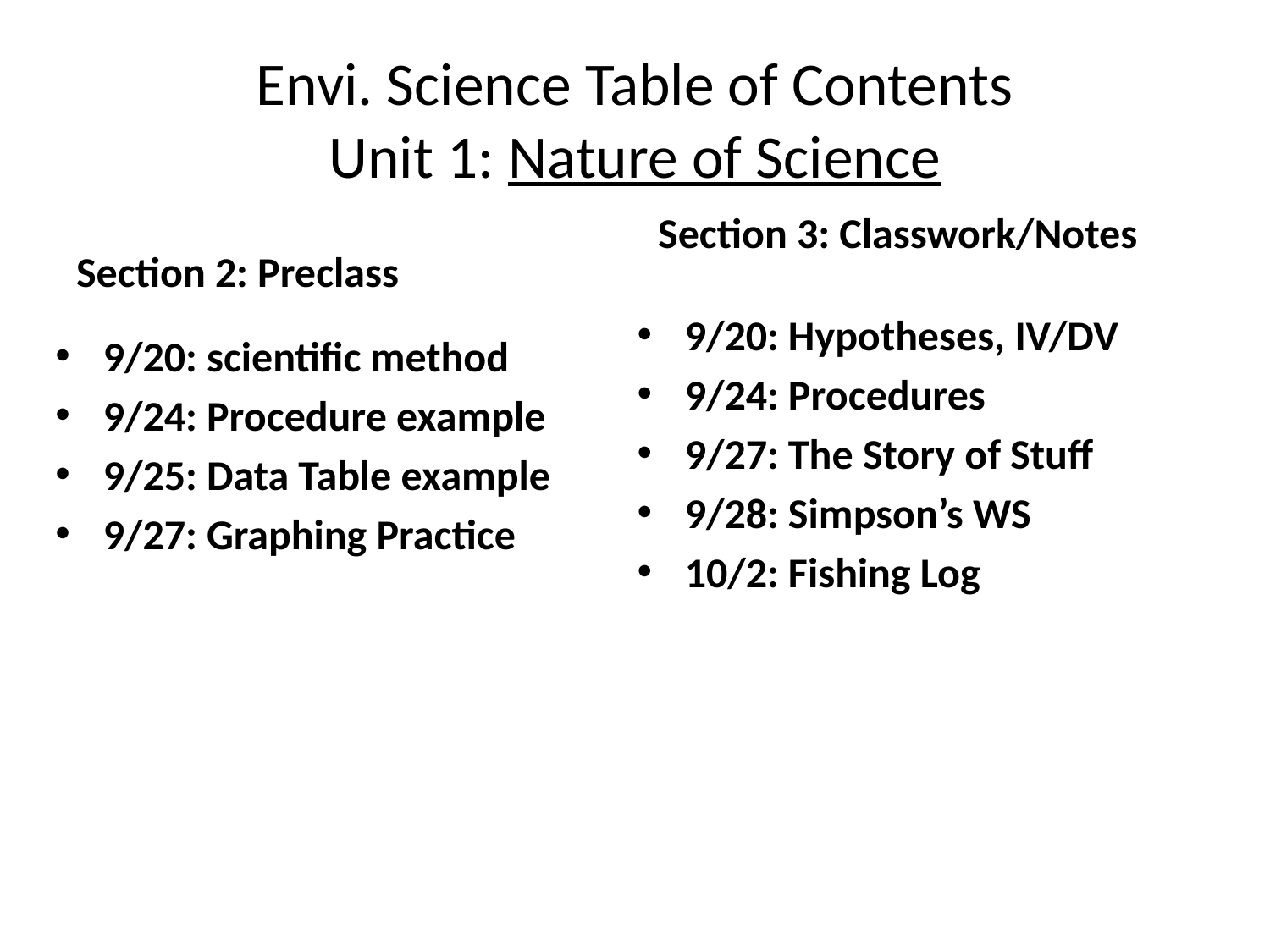

# Envi. Science Table of Contents Unit 1: Nature of Science
Section 3: Classwork/Notes
Section 2: Preclass
9/20: Hypotheses, IV/DV
9/24: Procedures
9/27: The Story of Stuff
9/28: Simpson’s WS
10/2: Fishing Log

9/20: scientific method
9/24: Procedure example
9/25: Data Table example
9/27: Graphing Practice